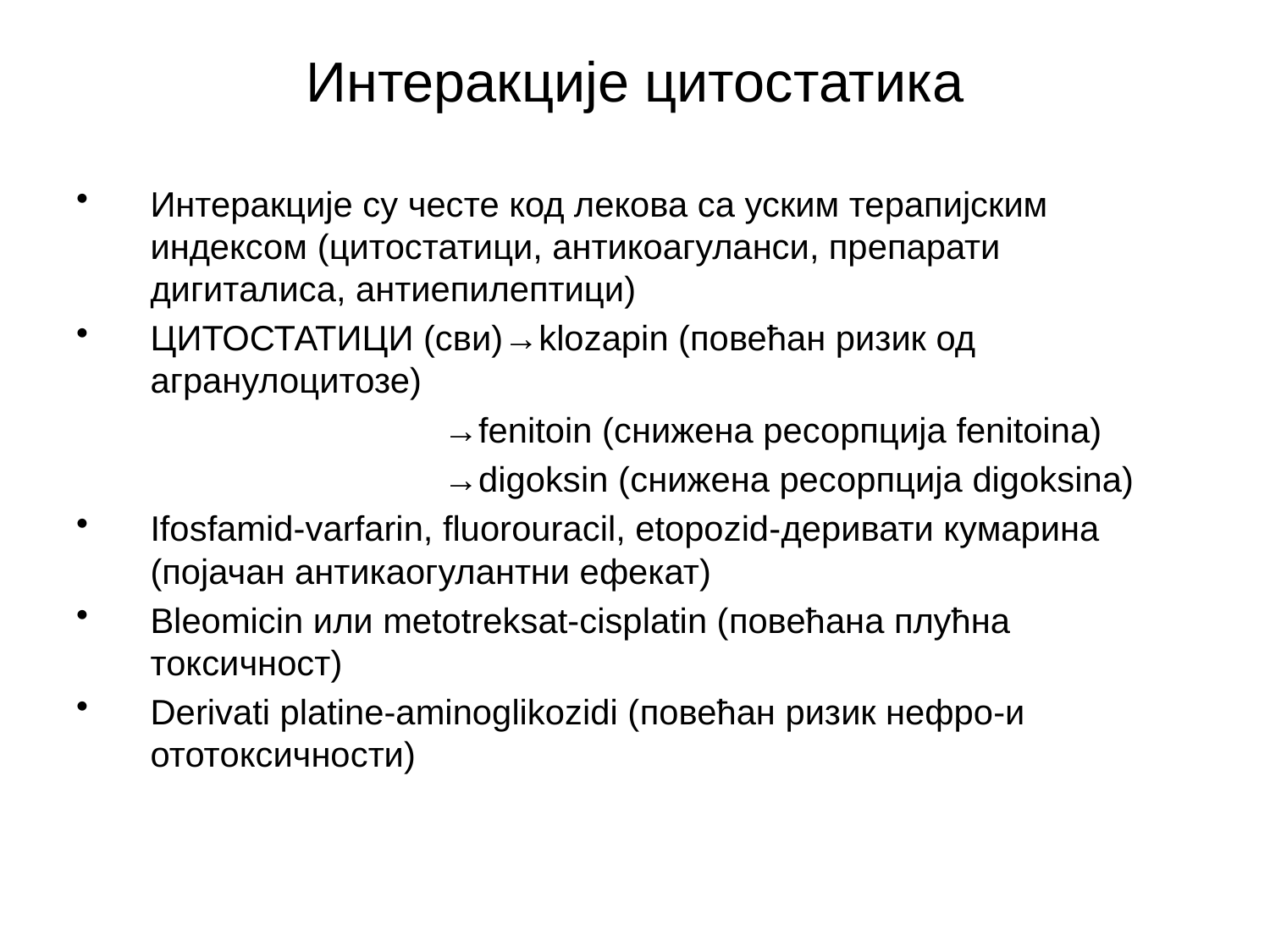

# Интеракције цитостатика

Интеракције су честе код лекова са уским терапијским индексом (цитостатици, антикоагуланси, препарати дигиталиса, антиепилептици)
ЦИТОСТАТИЦИ (сви)→klozapin (повећан ризик од агранулоцитозе)
			    →fenitoin (снижена ресорпција fenitoina)
			    →digoksin (снижена ресорпција digoksina)
Ifosfamid-varfarin, fluorouracil, etopozid-деривати кумарина (појачан антикаогулантни ефекат)
Bleomicin или metotreksat-cisplatin (повећана плућна токсичност)
Derivati platine-aminoglikozidi (повећан ризик нефро-и ототоксичности)